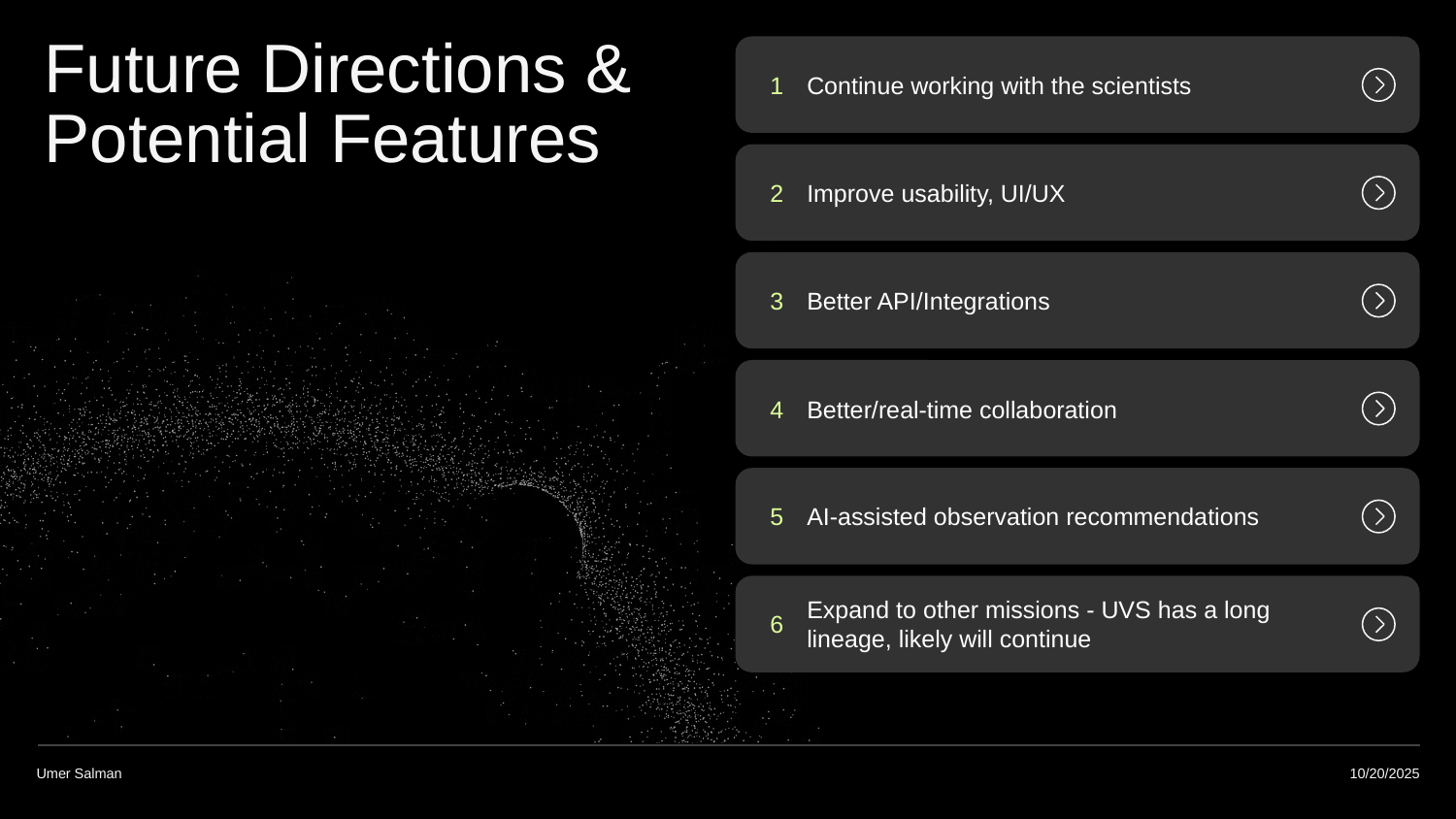

# Future Directions &
Potential Features

1
Continue working with the scientists

2
Improve usability, UI/UX

3
Better API/Integrations

4
Better/real-time collaboration

5
AI-assisted observation recommendations

6
Expand to other missions - UVS has a long lineage, likely will continue

Umer Salman
10/20/2025